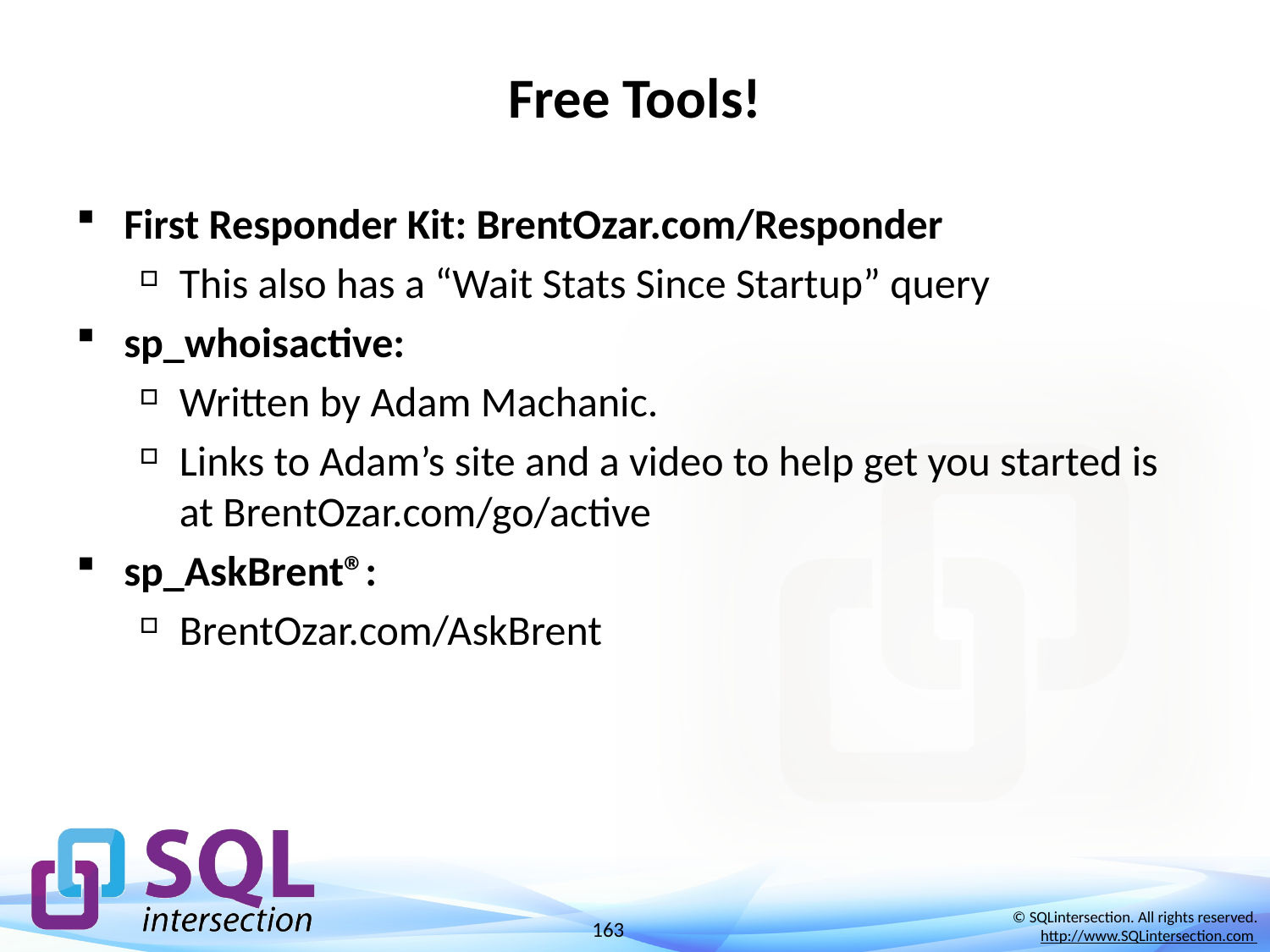

# Free Tools!
First Responder Kit: BrentOzar.com/Responder
This also has a “Wait Stats Since Startup” query
sp_whoisactive:
Written by Adam Machanic.
Links to Adam’s site and a video to help get you started is at BrentOzar.com/go/active
sp_AskBrent®:
BrentOzar.com/AskBrent